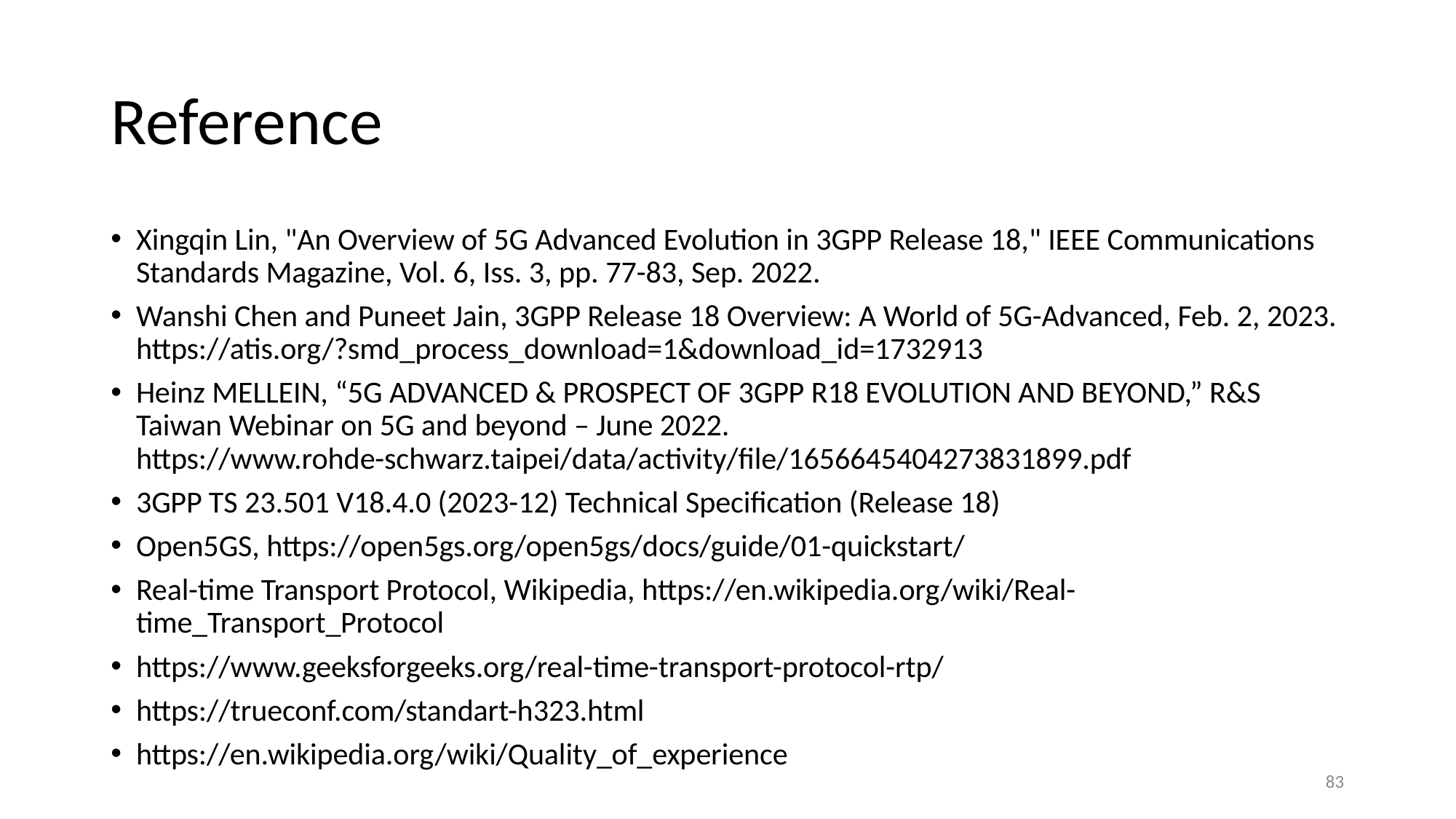

# Reference
Xingqin Lin, "An Overview of 5G Advanced Evolution in 3GPP Release 18," IEEE Communications Standards Magazine, Vol. 6, Iss. 3, pp. 77-83, Sep. 2022.
Wanshi Chen and Puneet Jain, 3GPP Release 18 Overview: A World of 5G-Advanced, Feb. 2, 2023. https://atis.org/?smd_process_download=1&download_id=1732913
Heinz MELLEIN, “5G ADVANCED & PROSPECT OF 3GPP R18 EVOLUTION AND BEYOND,” R&S Taiwan Webinar on 5G and beyond – June 2022.
https://www.rohde-schwarz.taipei/data/activity/file/1656645404273831899.pdf
3GPP TS 23.501 V18.4.0 (2023-12) Technical Specification (Release 18)
Open5GS, https://open5gs.org/open5gs/docs/guide/01-quickstart/
Real-time Transport Protocol, Wikipedia, https://en.wikipedia.org/wiki/Real-time_Transport_Protocol
https://www.geeksforgeeks.org/real-time-transport-protocol-rtp/
https://trueconf.com/standart-h323.html
https://en.wikipedia.org/wiki/Quality_of_experience

83